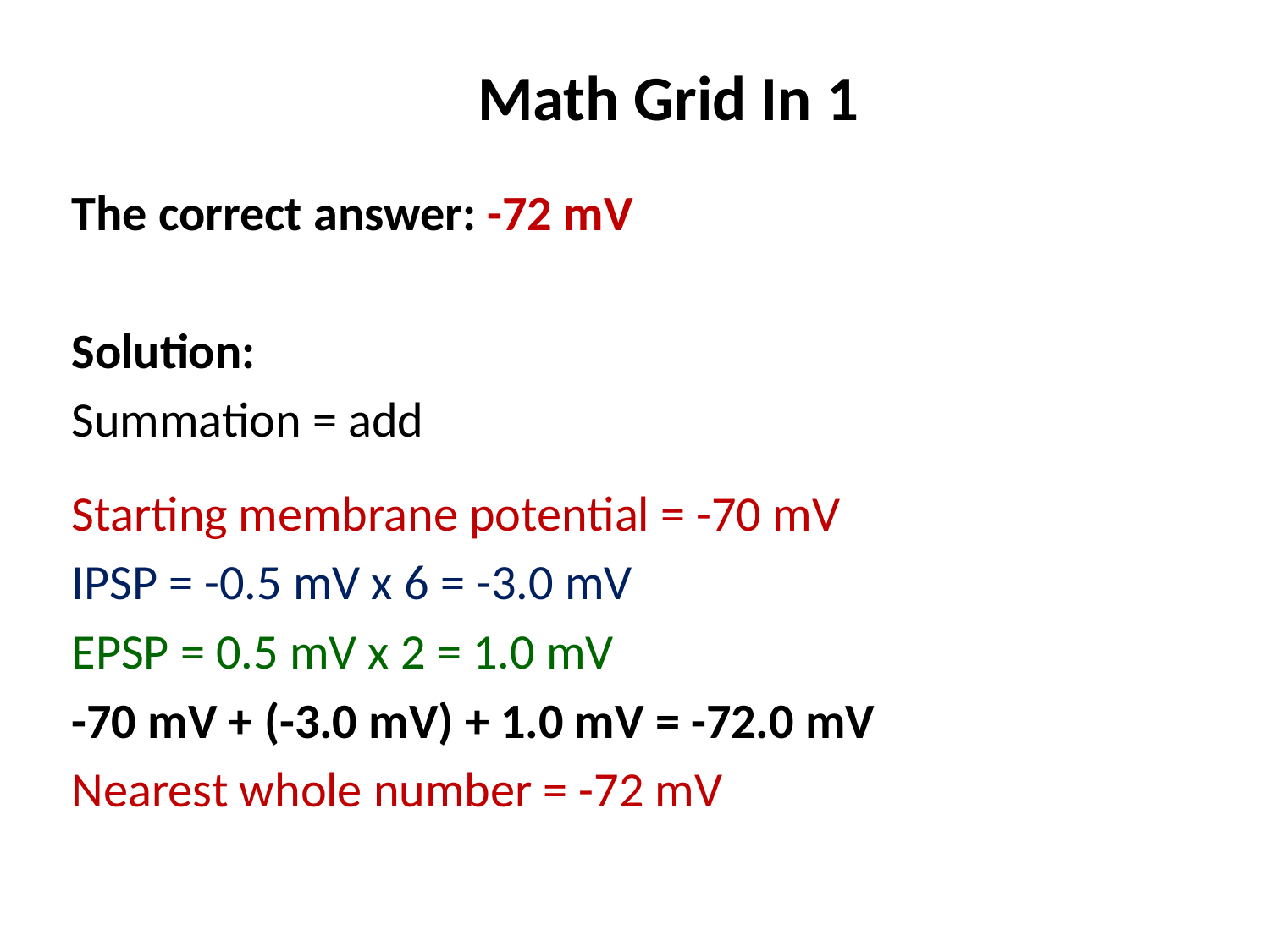

# Math Grid In 1
The correct answer: -72 mV

Solution:
Summation = add

Starting membrane potential = -70 mV
IPSP = -0.5 mV x 6 = -3.0 mV
EPSP = 0.5 mV x 2 = 1.0 mV
-70 mV + (-3.0 mV) + 1.0 mV = -72.0 mV
Nearest whole number = -72 mV